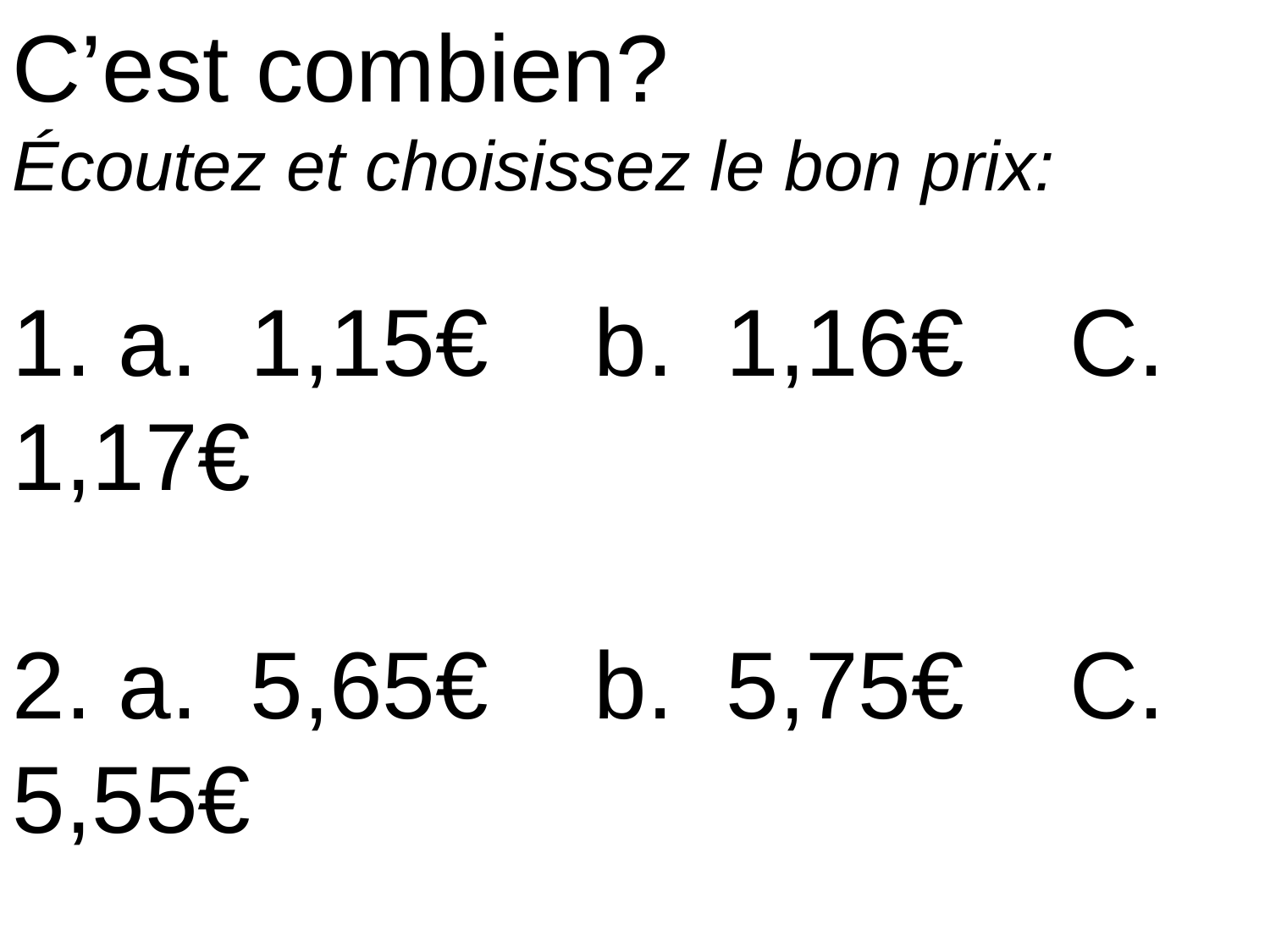

C’est combien?
Écoutez et choisissez le bon prix:
1. a.  1,15€    b.  1,16€    C. 1,17€

2. a.  5,65€    b.  5,75€    C. 5,55€

3. a.  3,76€    b.  3,86€    C. 3,96€